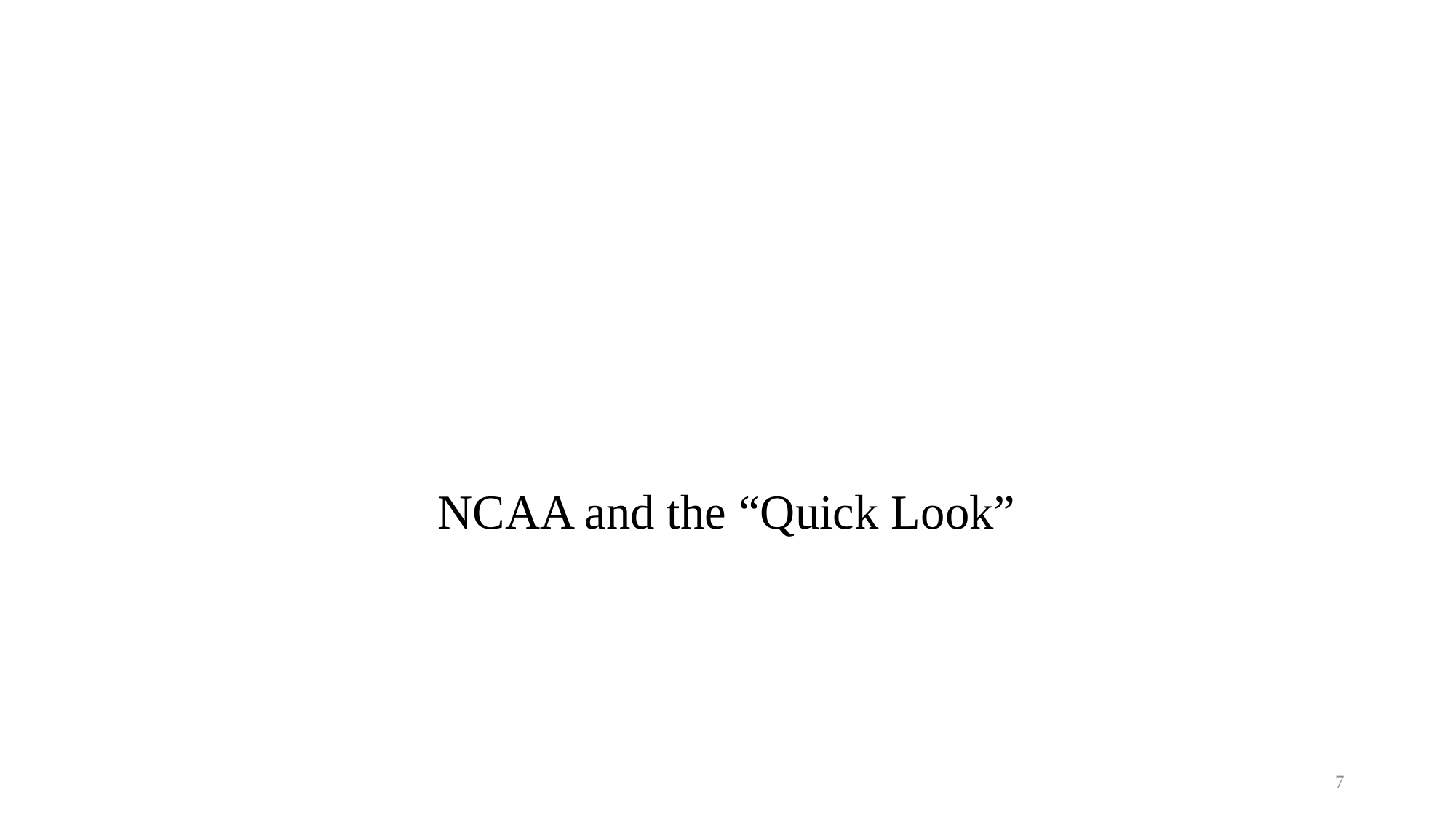

# NCAA and the “Quick Look”

7